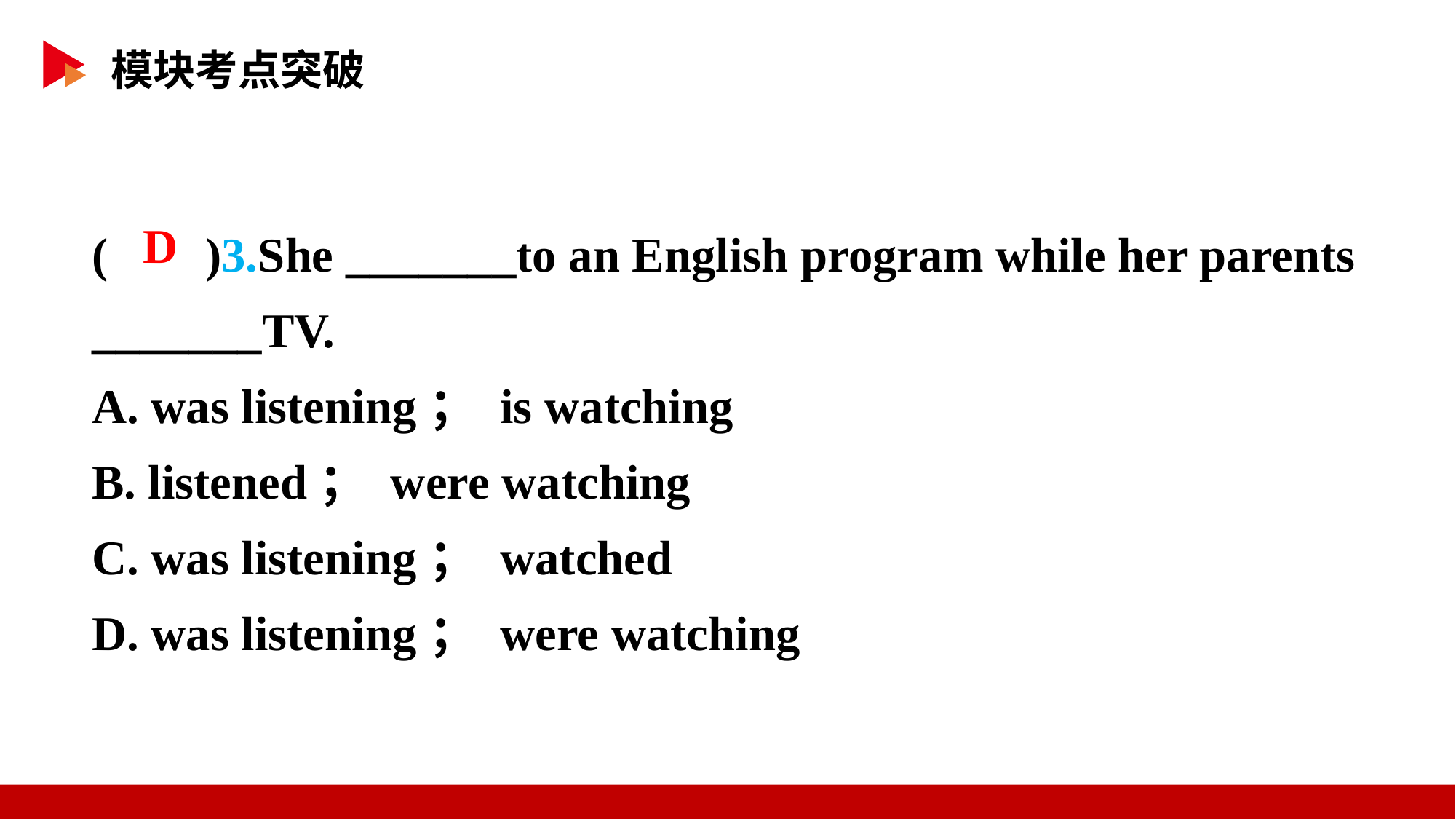

(        )3.She _______to an English program while her parents _______TV.
A. was listening； is watching
B. listened； were watching
C. was listening； watched
D. was listening； were watching
   D